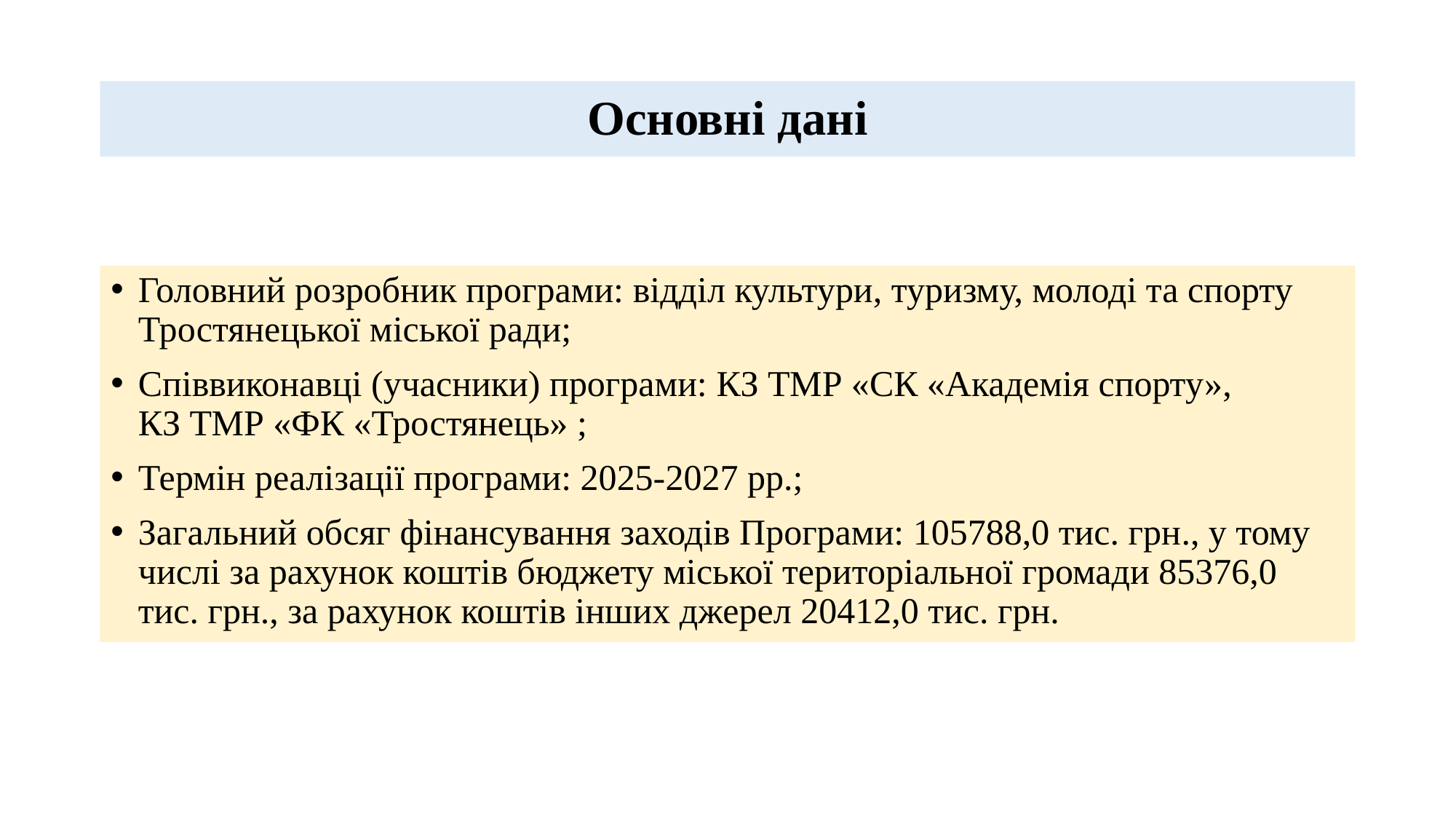

# Основні дані
Головний розробник програми: відділ культури, туризму, молоді та спорту Тростянецької міської ради;
Співвиконавці (учасники) програми: КЗ ТМР «СК «Академія спорту»,        КЗ ТМР «ФК «Тростянець» ;
Термін реалізації програми: 2025-2027 рр.;
Загальний обсяг фінансування заходів Програми: 105788,0 тис. грн., у тому числі за рахунок коштів бюджету міської територіальної громади 85376,0 тис. грн., за рахунок коштів інших джерел 20412,0 тис. грн.